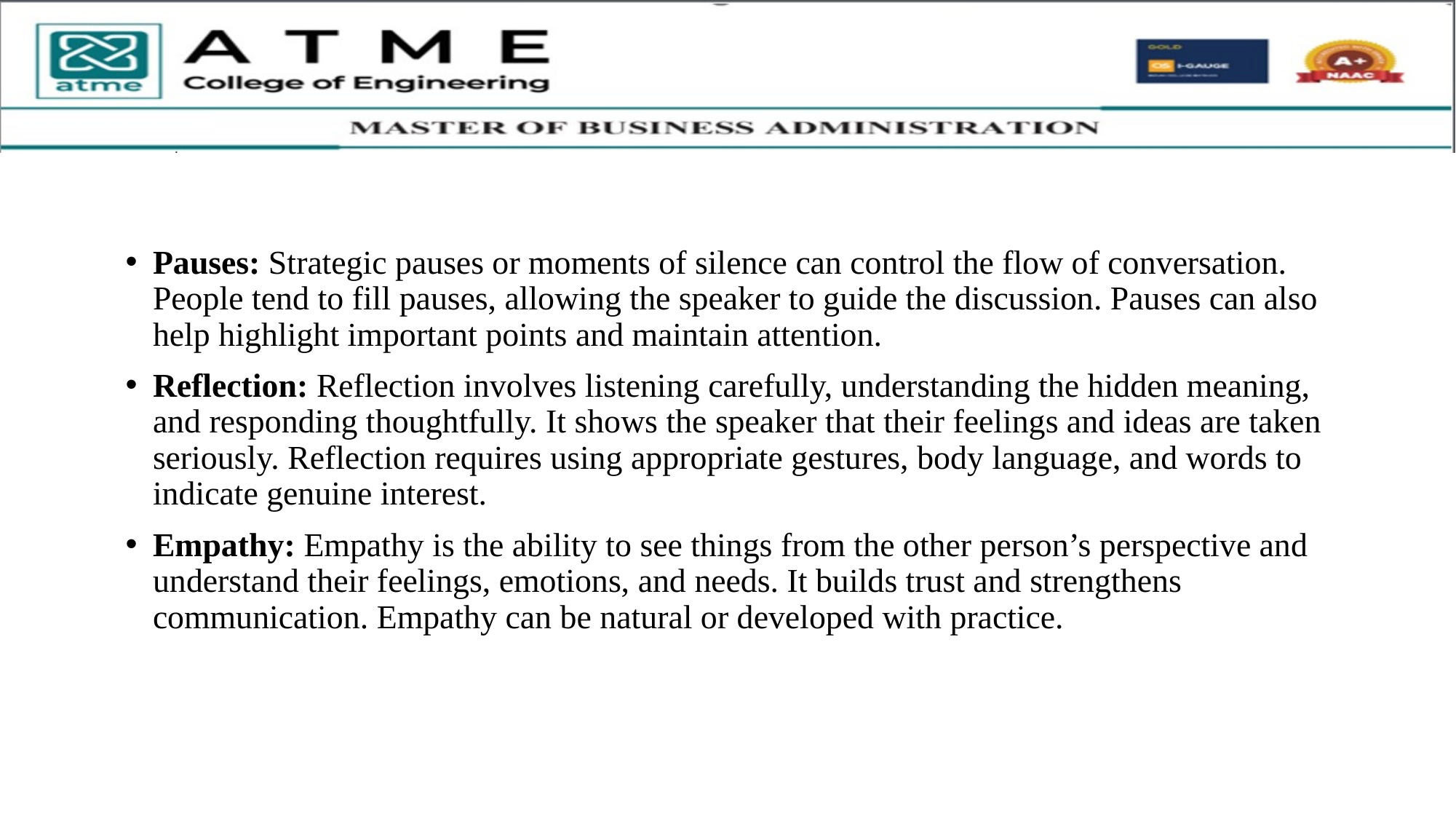

Pauses: Strategic pauses or moments of silence can control the flow of conversation. People tend to fill pauses, allowing the speaker to guide the discussion. Pauses can also help highlight important points and maintain attention.
Reflection: Reflection involves listening carefully, understanding the hidden meaning, and responding thoughtfully. It shows the speaker that their feelings and ideas are taken seriously. Reflection requires using appropriate gestures, body language, and words to indicate genuine interest.
Empathy: Empathy is the ability to see things from the other person’s perspective and understand their feelings, emotions, and needs. It builds trust and strengthens communication. Empathy can be natural or developed with practice.